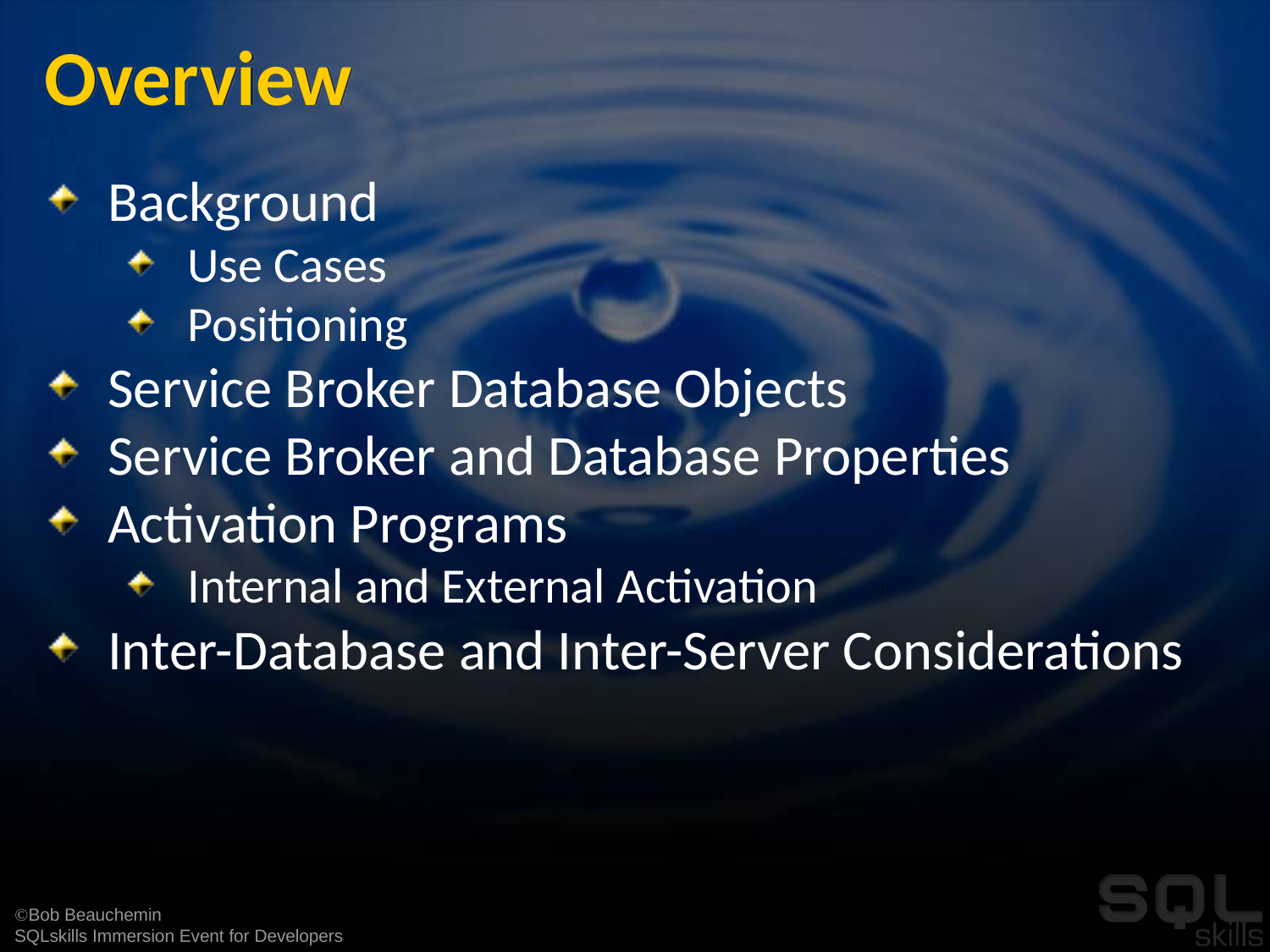

# Overview
Background
Use Cases
Positioning
Service Broker Database Objects
Service Broker and Database Properties
Activation Programs
Internal and External Activation
Inter-Database and Inter-Server Considerations